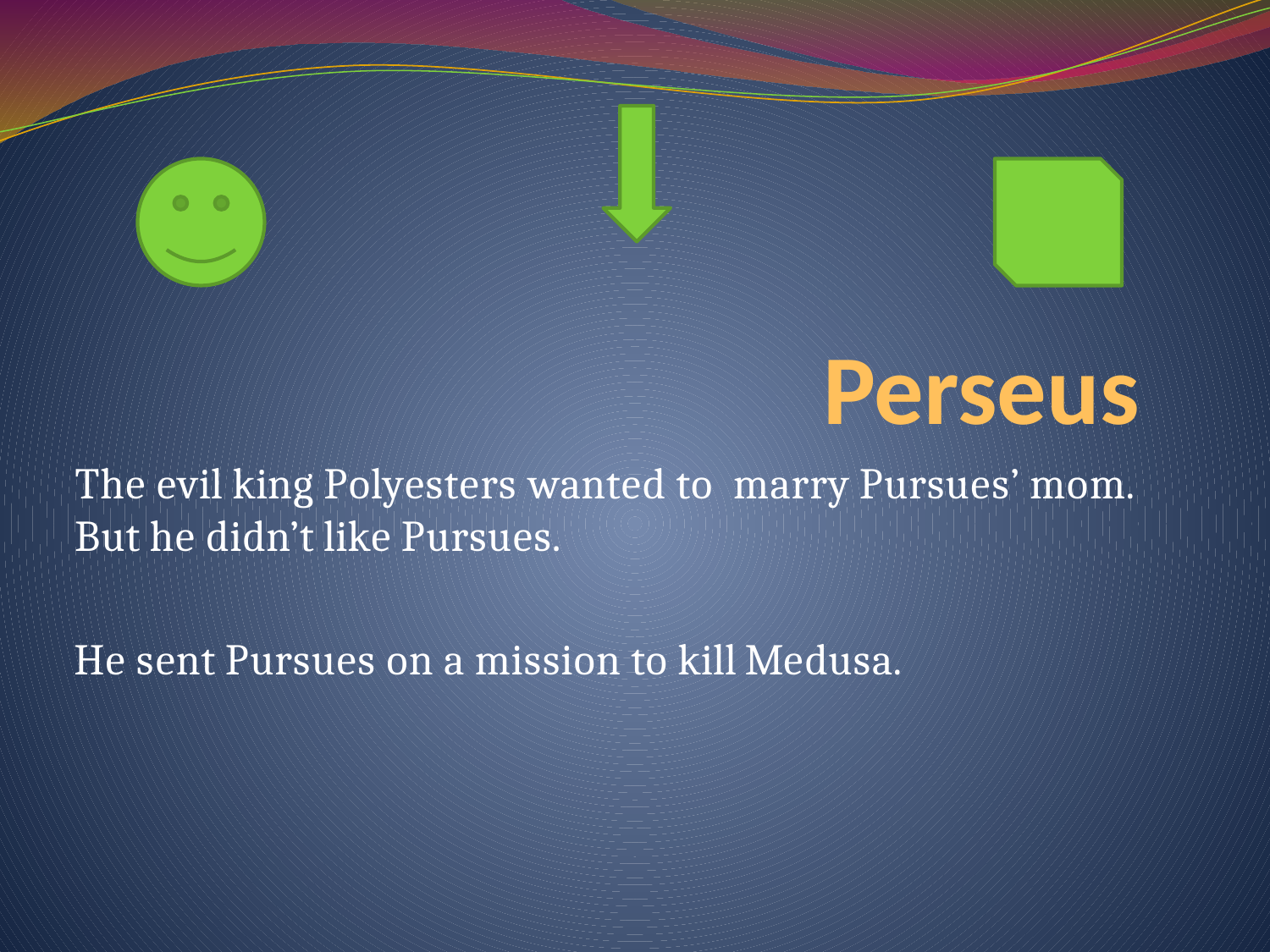

# Perseus
The evil king Polyesters wanted to  marry Pursues’ mom. But he didn’t like Pursues.

He sent Pursues on a mission to kill Medusa.